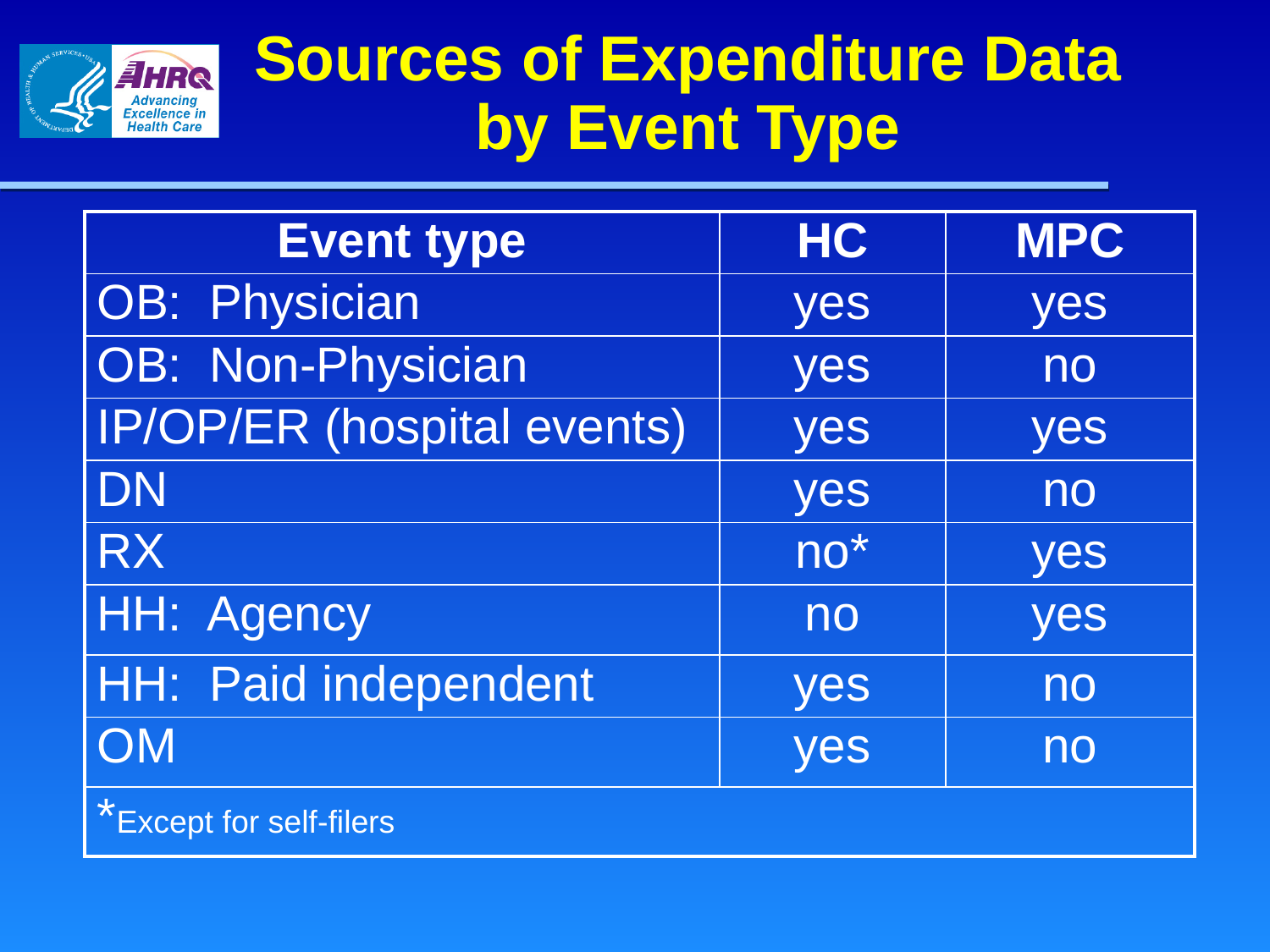

# Sources of Expenditure Data by Event Type
| Event type | HC | MPC |
| --- | --- | --- |
| OB: Physician | yes | yes |
| OB: Non-Physician | yes | no |
| IP/OP/ER (hospital events) | yes | yes |
| DN | yes | no |
| RX | no\* | yes |
| HH: Agency | no | yes |
| HH: Paid independent | yes | no |
| OM | yes | no |
| \*Except for self-filers |  |  |